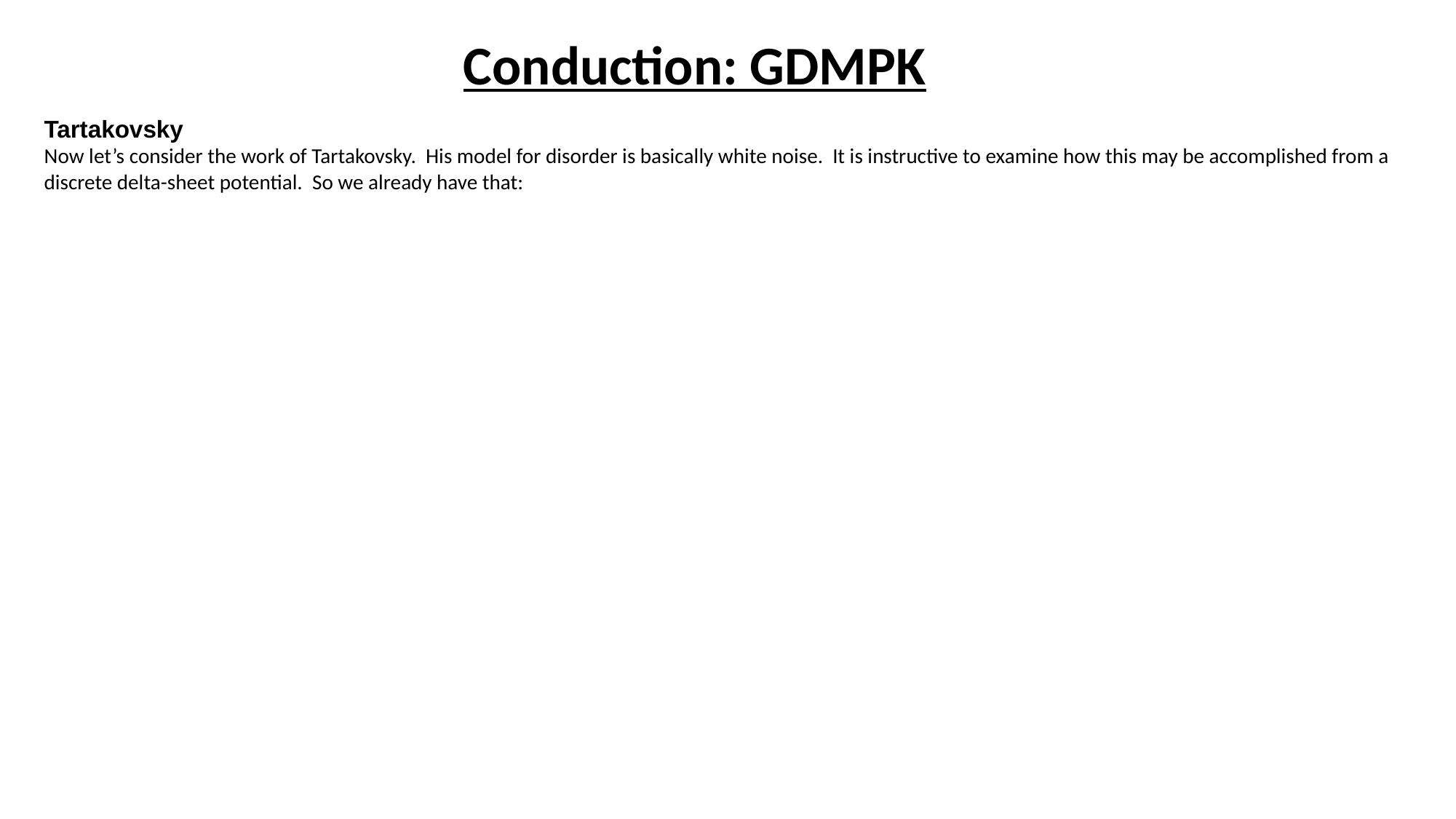

# Conduction: GDMPK
Tartakovsky
Now let’s consider the work of Tartakovsky.  His model for disorder is basically white noise.  It is instructive to examine how this may be accomplished from a discrete delta-sheet potential.  So we already have that: